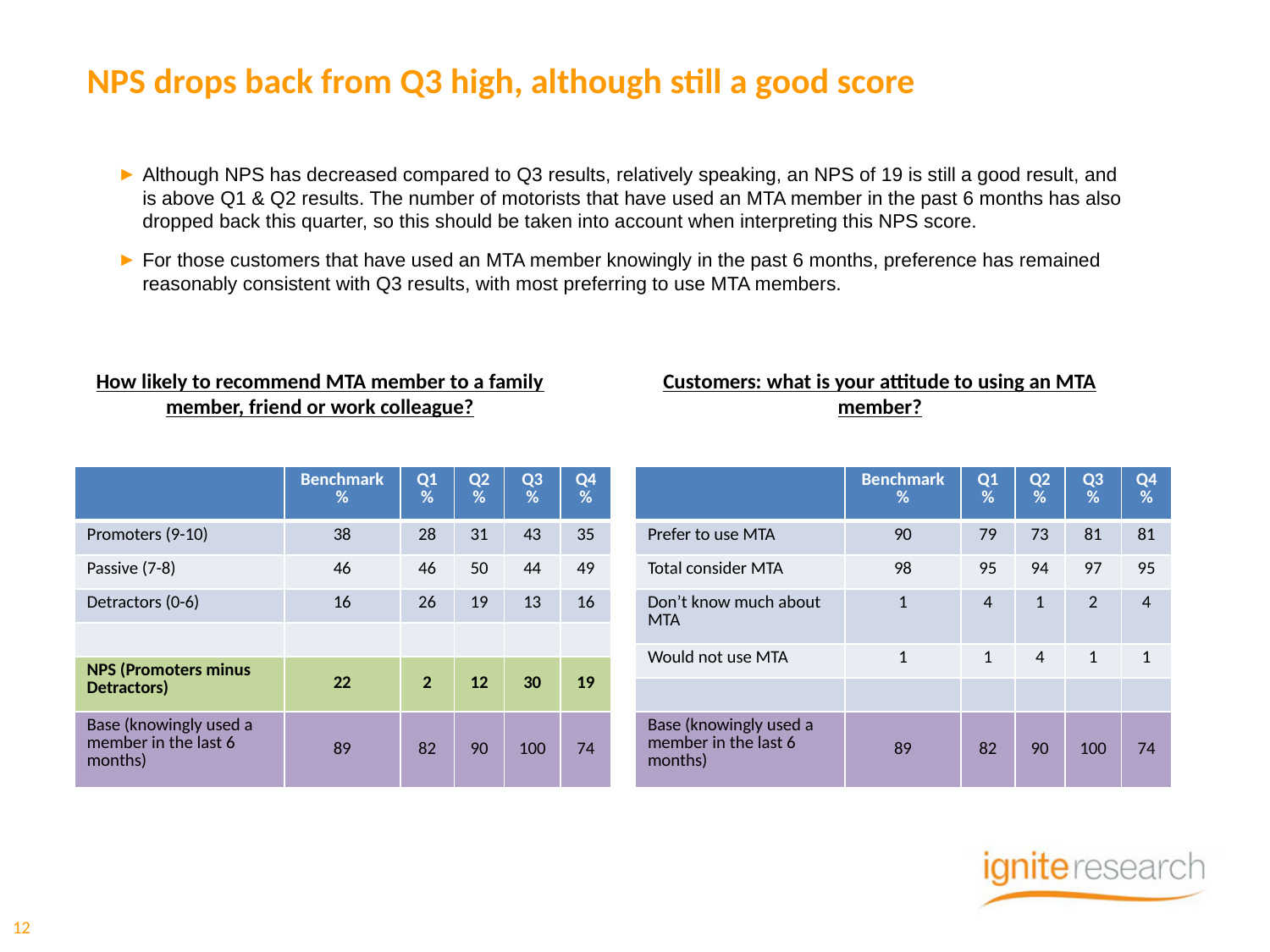

# NPS drops back from Q3 high, although still a good score
Although NPS has decreased compared to Q3 results, relatively speaking, an NPS of 19 is still a good result, and is above Q1 & Q2 results. The number of motorists that have used an MTA member in the past 6 months has also dropped back this quarter, so this should be taken into account when interpreting this NPS score.
For those customers that have used an MTA member knowingly in the past 6 months, preference has remained reasonably consistent with Q3 results, with most preferring to use MTA members.
How likely to recommend MTA member to a family member, friend or work colleague?
Customers: what is your attitude to using an MTA member?
|  | Benchmark % | Q1 % | Q2 % | Q3 % | Q4 % |
| --- | --- | --- | --- | --- | --- |
| Promoters (9-10) | 38 | 28 | 31 | 43 | 35 |
| Passive (7-8) | 46 | 46 | 50 | 44 | 49 |
| Detractors (0-6) | 16 | 26 | 19 | 13 | 16 |
|  |  |  |  |  |  |
| NPS (Promoters minus Detractors) | 22 | 2 | 12 | 30 | 19 |
| Base (knowingly used a member in the last 6 months) | 89 | 82 | 90 | 100 | 74 |
|  | Benchmark % | Q1 % | Q2 % | Q3 % | Q4 % |
| --- | --- | --- | --- | --- | --- |
| Prefer to use MTA | 90 | 79 | 73 | 81 | 81 |
| Total consider MTA | 98 | 95 | 94 | 97 | 95 |
| Don’t know much about MTA | 1 | 4 | 1 | 2 | 4 |
| Would not use MTA | 1 | 1 | 4 | 1 | 1 |
|  |  |  |  |  |  |
| Base (knowingly used a member in the last 6 months) | 89 | 82 | 90 | 100 | 74 |
12